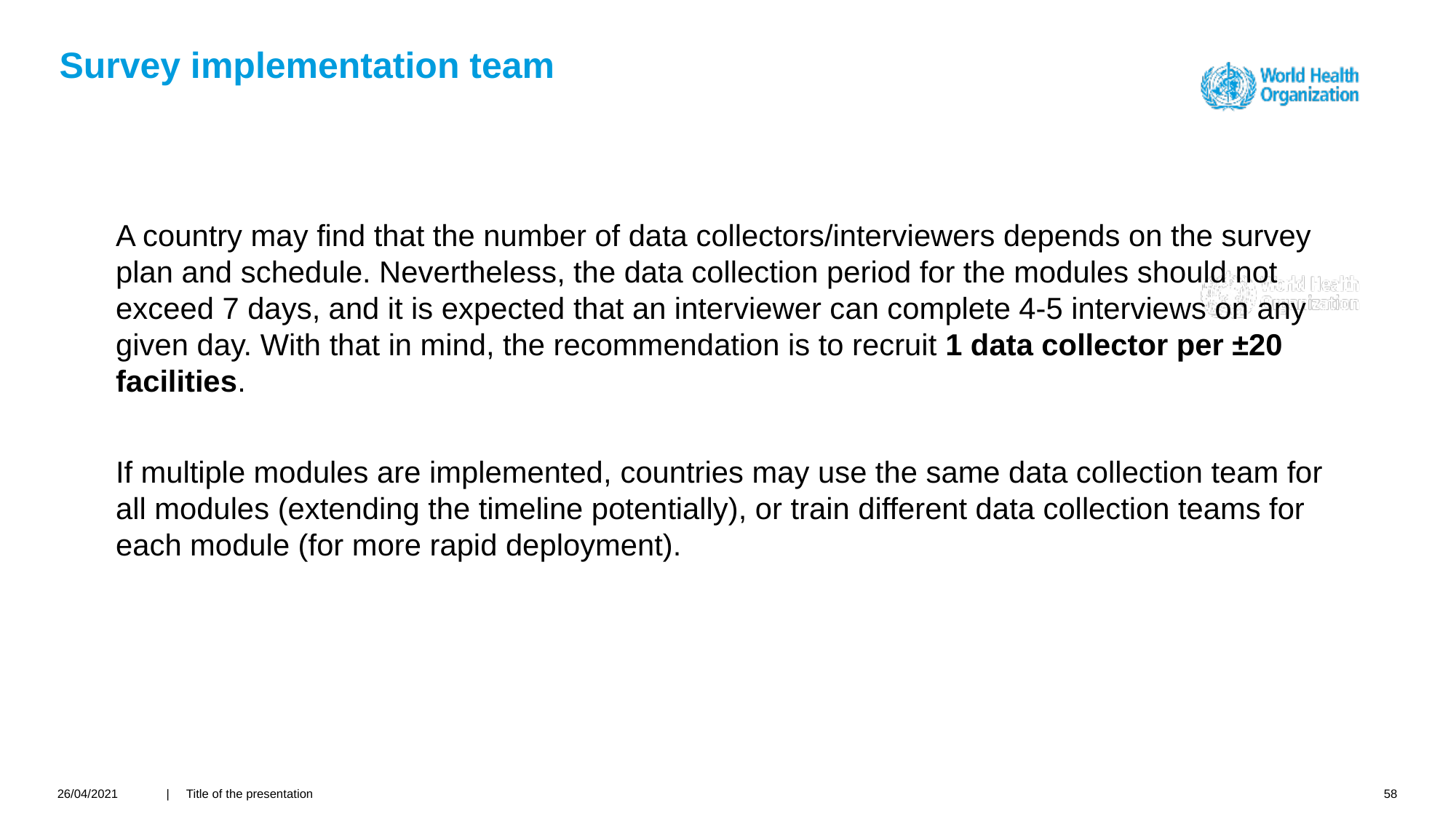

# Survey implementation team

A country may find that the number of data collectors/interviewers depends on the survey plan and schedule. Nevertheless, the data collection period for the modules should not exceed 7 days, and it is expected that an interviewer can complete 4-5 interviews on any given day. With that in mind, the recommendation is to recruit 1 data collector per ±20 facilities.

If multiple modules are implemented, countries may use the same data collection team for all modules (extending the timeline potentially), or train different data collection teams for each module (for more rapid deployment).

26/04/2021
|     Title of the presentation
58